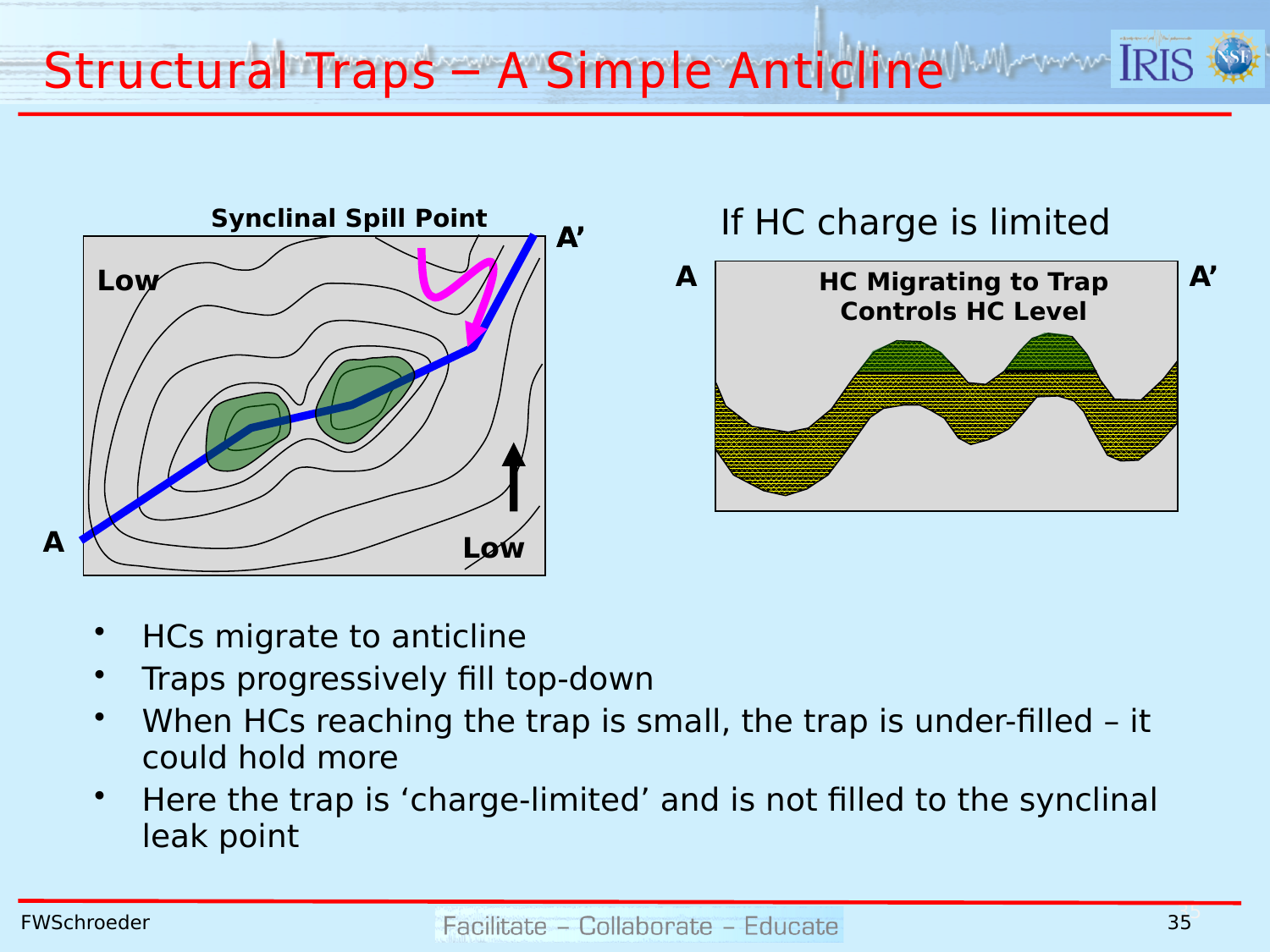

# Structural Traps – A Simple Anticline
If HC charge is limited
Synclinal Spill Point
A’
A’

A
A’
Low
HC Migrating to Trap
Controls HC Level

A
Low
HCs migrate to anticline
Traps progressively fill top-down
When HCs reaching the trap is small, the trap is under-filled – it could hold more
Here the trap is ‘charge-limited’ and is not filled to the synclinal leak point